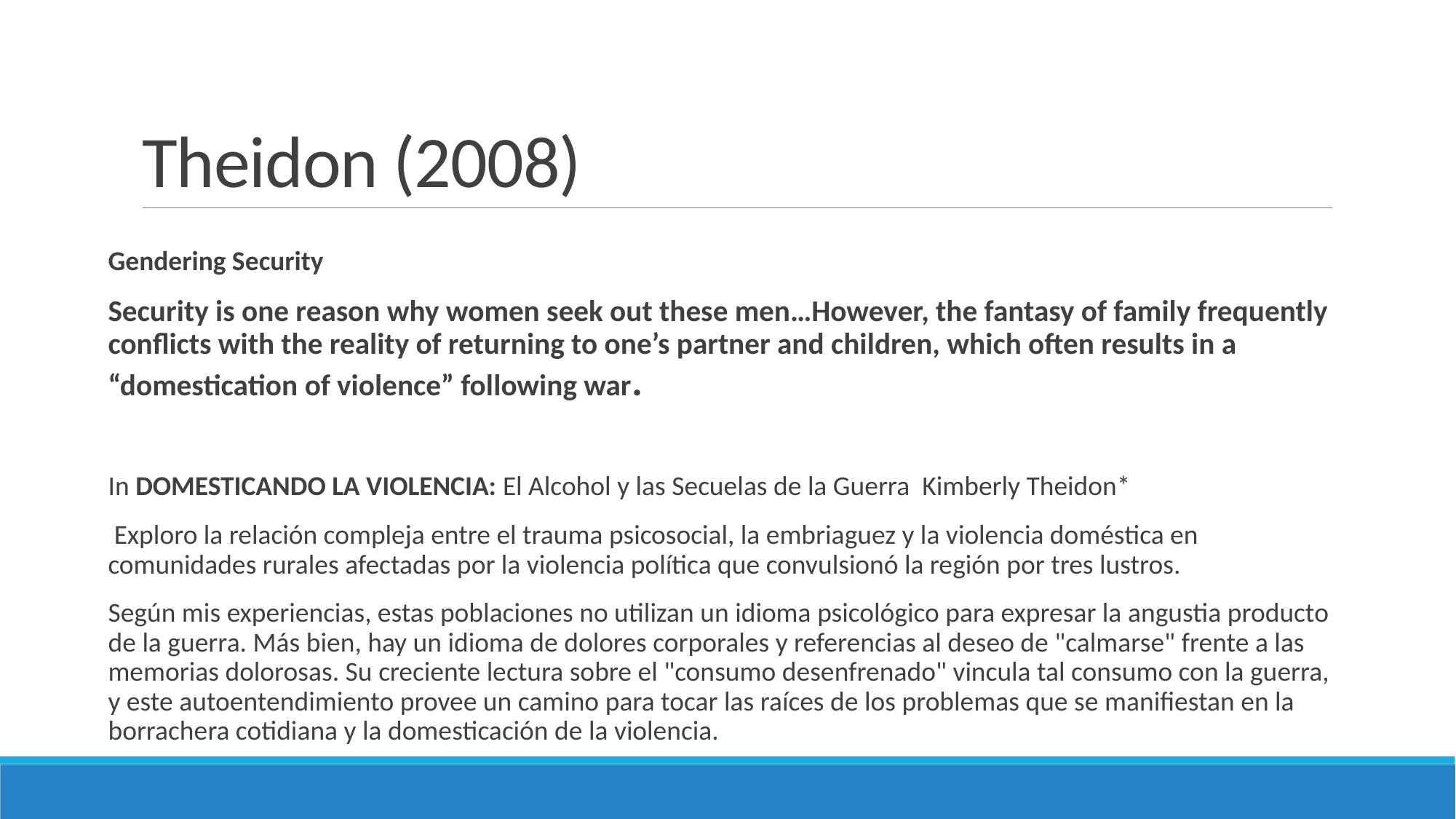

# Theidon (2008)
Gendering Security
Security is one reason why women seek out these men…However, the fantasy of family frequently conflicts with the reality of returning to one’s partner and children, which often results in a “domestication of violence” following war.

In DOMESTICANDO LA VIOLENCIA: El Alcohol y las Secuelas de la Guerra  Kimberly Theidon*
 Exploro la relación compleja entre el trauma psicosocial, la embriaguez y la violencia doméstica en comunidades rurales afectadas por la violencia política que convulsionó la región por tres lustros.
Según mis experiencias, estas poblaciones no utilizan un idioma psicológico para expresar la angustia producto de la guerra. Más bien, hay un idioma de dolores corporales y referencias al deseo de "calmarse" frente a las memorias dolorosas. Su creciente lectura sobre el "consumo desenfrenado" vincula tal consumo con la guerra, y este autoentendimiento provee un camino para tocar las raíces de los problemas que se manifiestan en la borrachera cotidiana y la domesticación de la violencia.